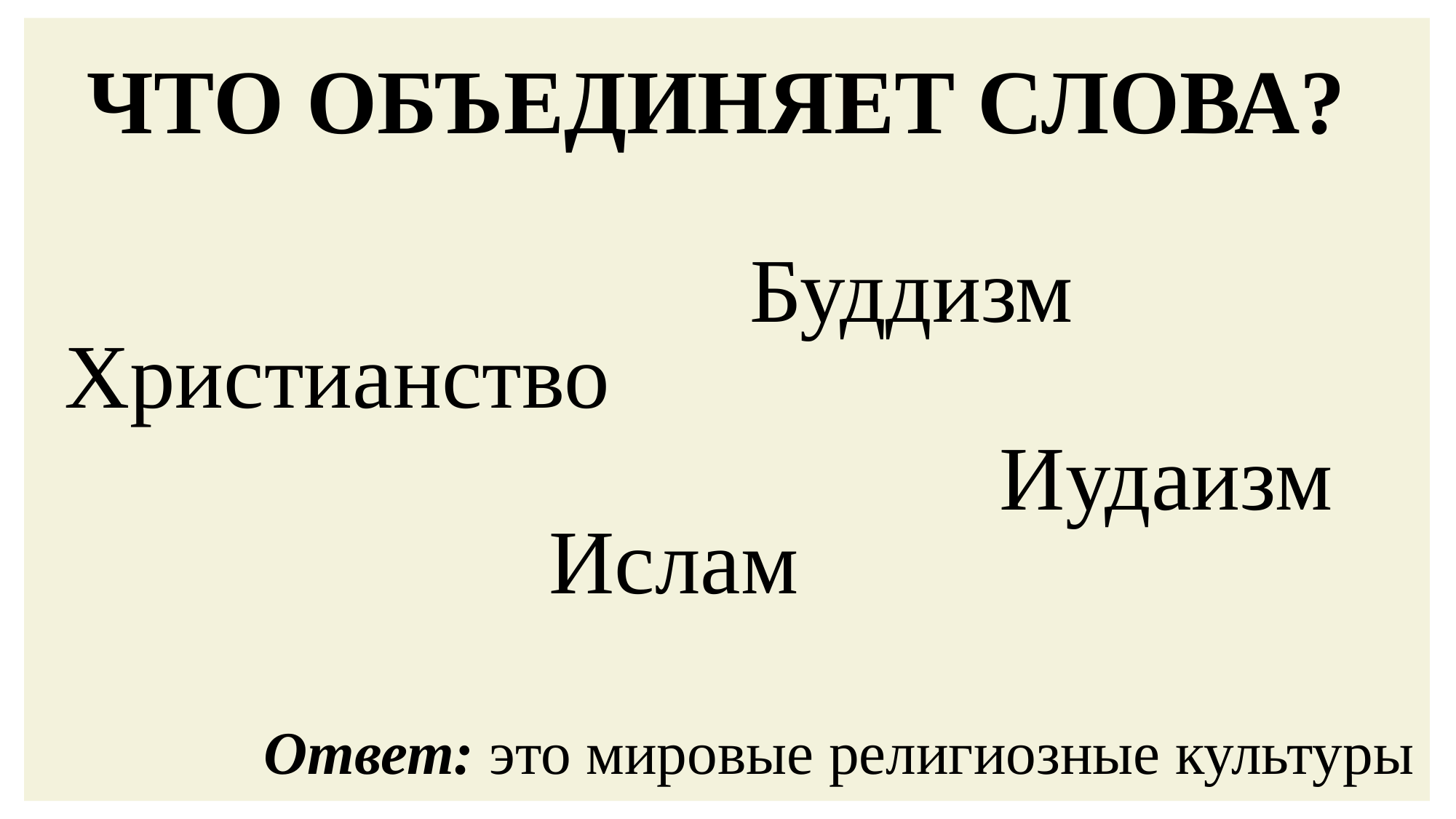

Что объединяет слова?
Буддизм
Христианство
Иудаизм
   Ислам
Ответ: это мировые религиозные культуры